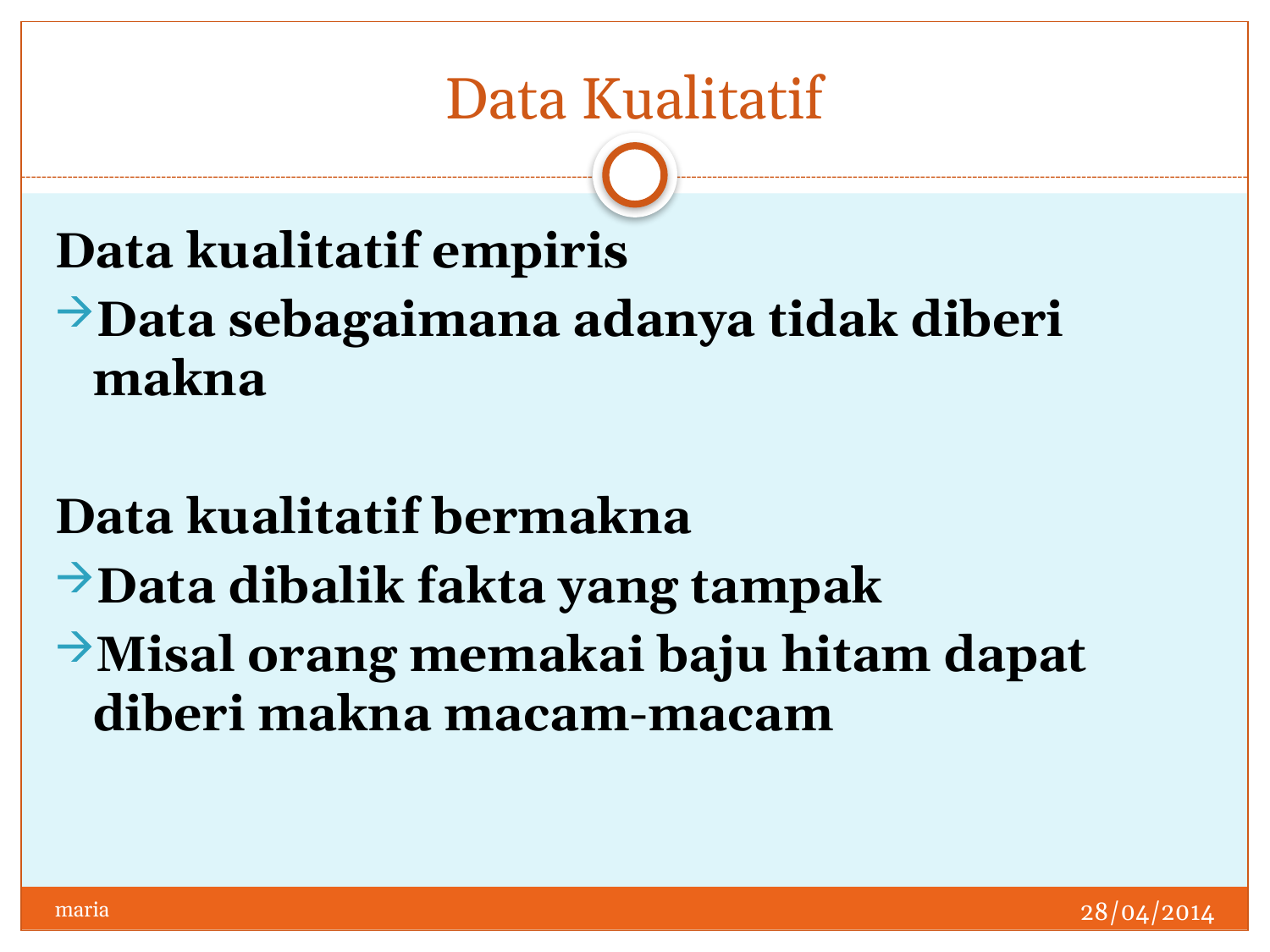

# Data Kualitatif
Data kualitatif empiris
Data sebagaimana adanya tidak diberi makna

Data kualitatif bermakna
Data dibalik fakta yang tampak
Misal orang memakai baju hitam dapat diberi makna macam-macam
28/04/2014
maria